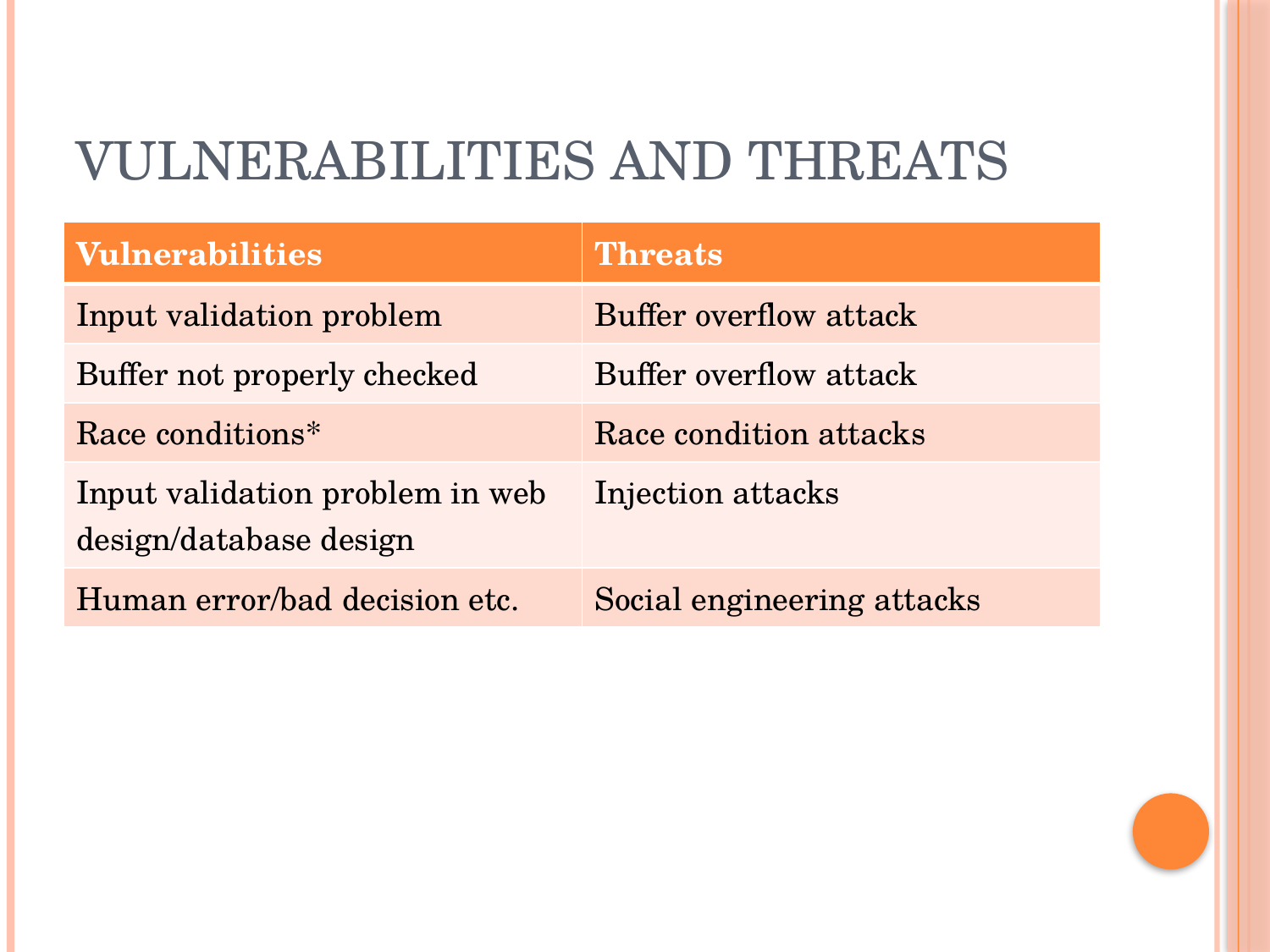

# Vulnerabilities and threats
| Vulnerabilities | Threats |
| --- | --- |
| Input validation problem | Buffer overflow attack |
| Buffer not properly checked | Buffer overflow attack |
| Race conditions\* | Race condition attacks |
| Input validation problem in web design/database design | Injection attacks |
| Human error/bad decision etc. | Social engineering attacks |